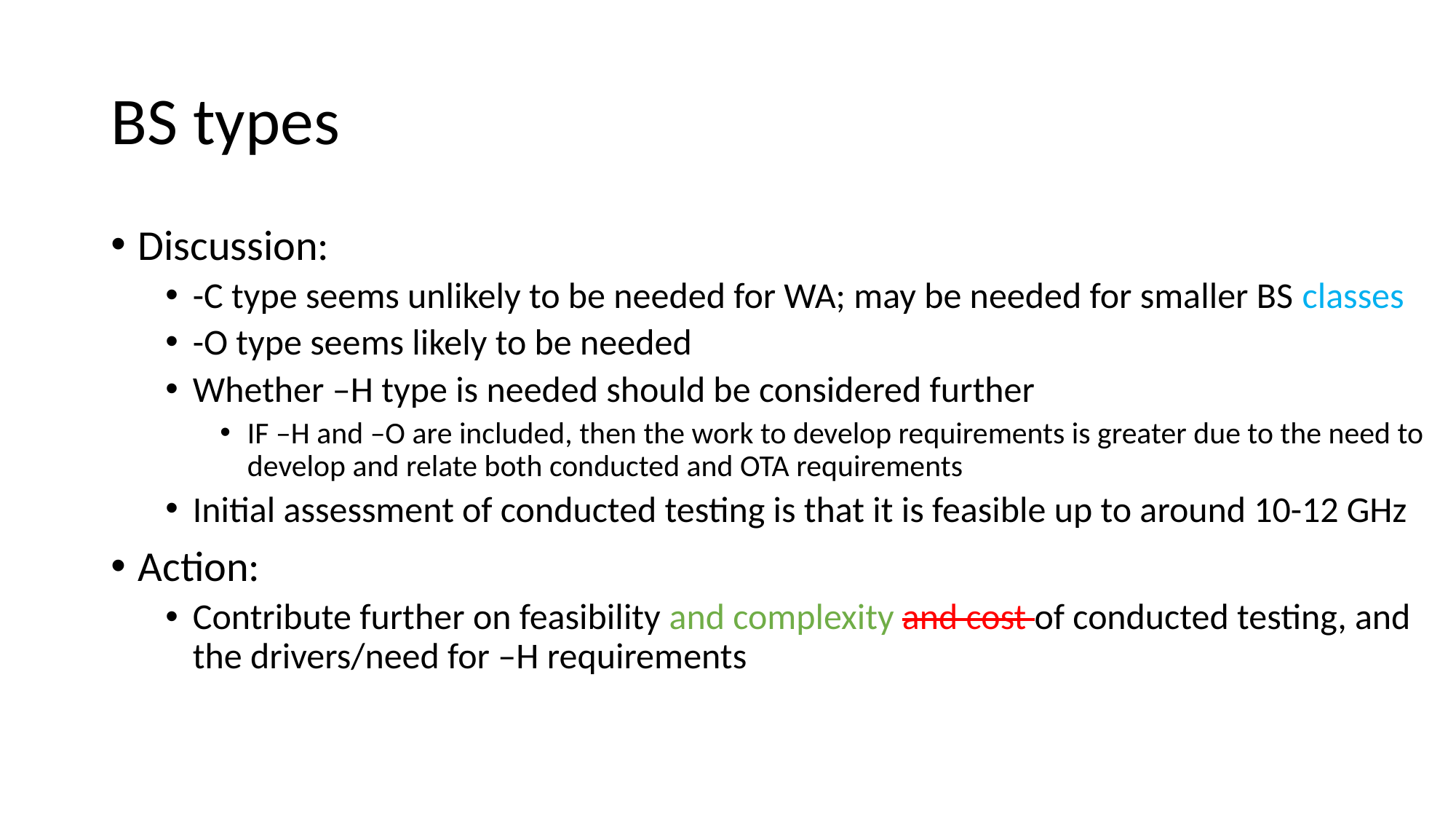

# BS types
Discussion:
-C type seems unlikely to be needed for WA; may be needed for smaller BS classes
-O type seems likely to be needed
Whether –H type is needed should be considered further
IF –H and –O are included, then the work to develop requirements is greater due to the need to develop and relate both conducted and OTA requirements
Initial assessment of conducted testing is that it is feasible up to around 10-12 GHz
Action:
Contribute further on feasibility and complexity and cost of conducted testing, and the drivers/need for –H requirements